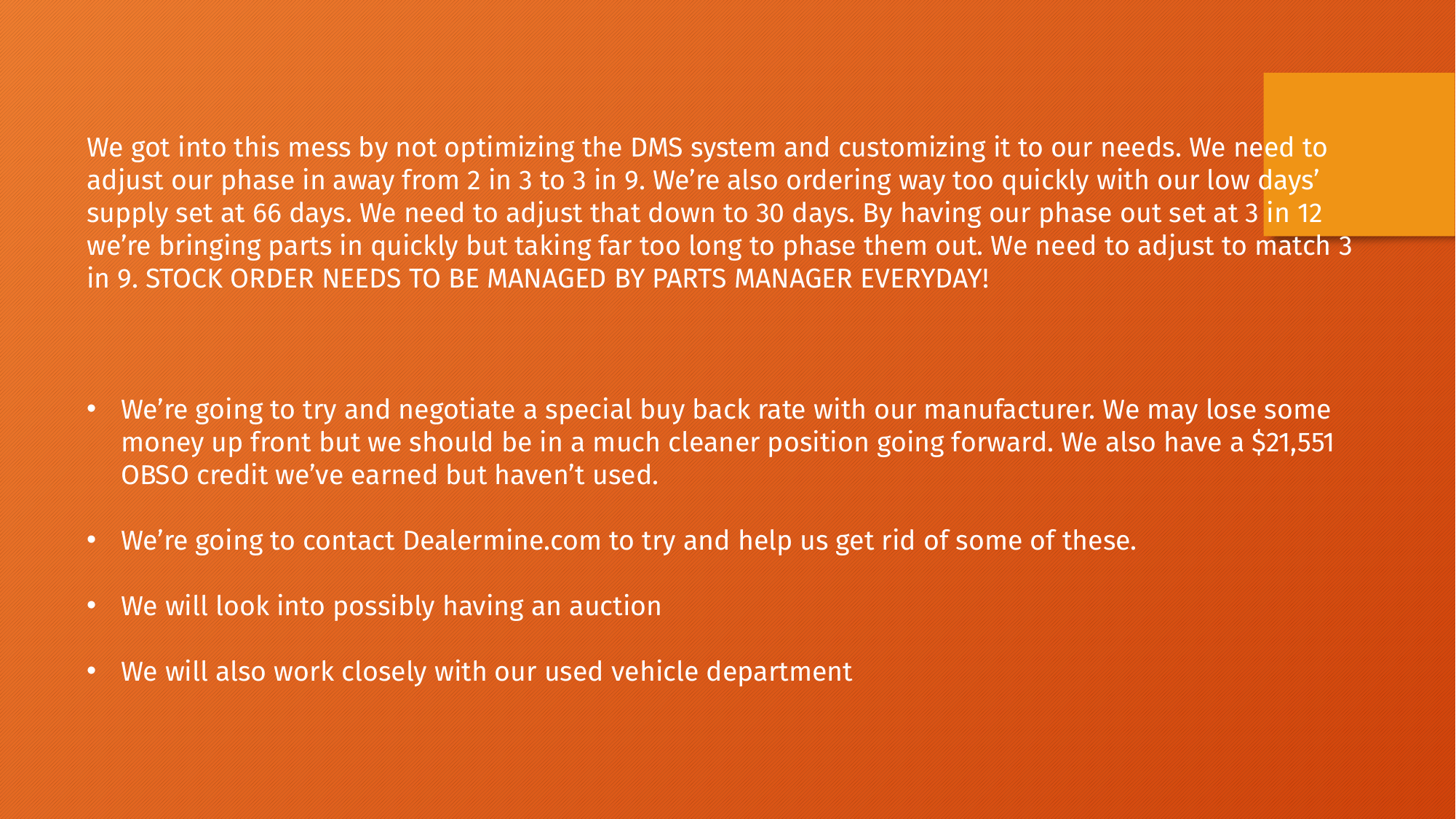

We got into this mess by not optimizing the DMS system and customizing it to our needs. We need to adjust our phase in away from 2 in 3 to 3 in 9. We’re also ordering way too quickly with our low days’ supply set at 66 days. We need to adjust that down to 30 days. By having our phase out set at 3 in 12 we’re bringing parts in quickly but taking far too long to phase them out. We need to adjust to match 3 in 9. STOCK ORDER NEEDS TO BE MANAGED BY PARTS MANAGER EVERYDAY!

We’re going to try and negotiate a special buy back rate with our manufacturer. We may lose some money up front but we should be in a much cleaner position going forward. We also have a $21,551 OBSO credit we’ve earned but haven’t used.

We’re going to contact Dealermine.com to try and help us get rid of some of these.

We will look into possibly having an auction

We will also work closely with our used vehicle department